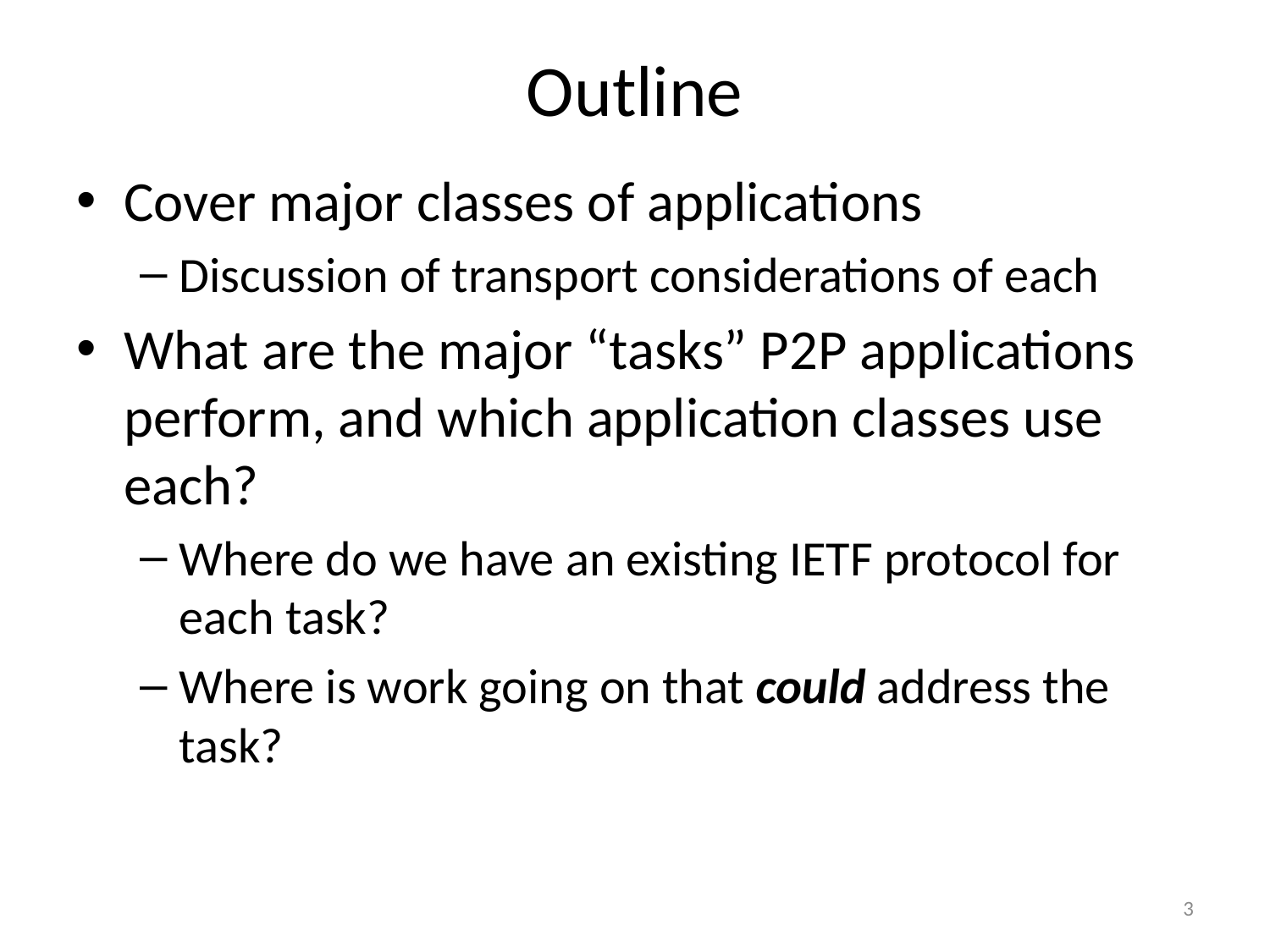

# Outline
Cover major classes of applications
Discussion of transport considerations of each
What are the major “tasks” P2P applications perform, and which application classes use each?
Where do we have an existing IETF protocol for each task?
Where is work going on that could address the task?

3